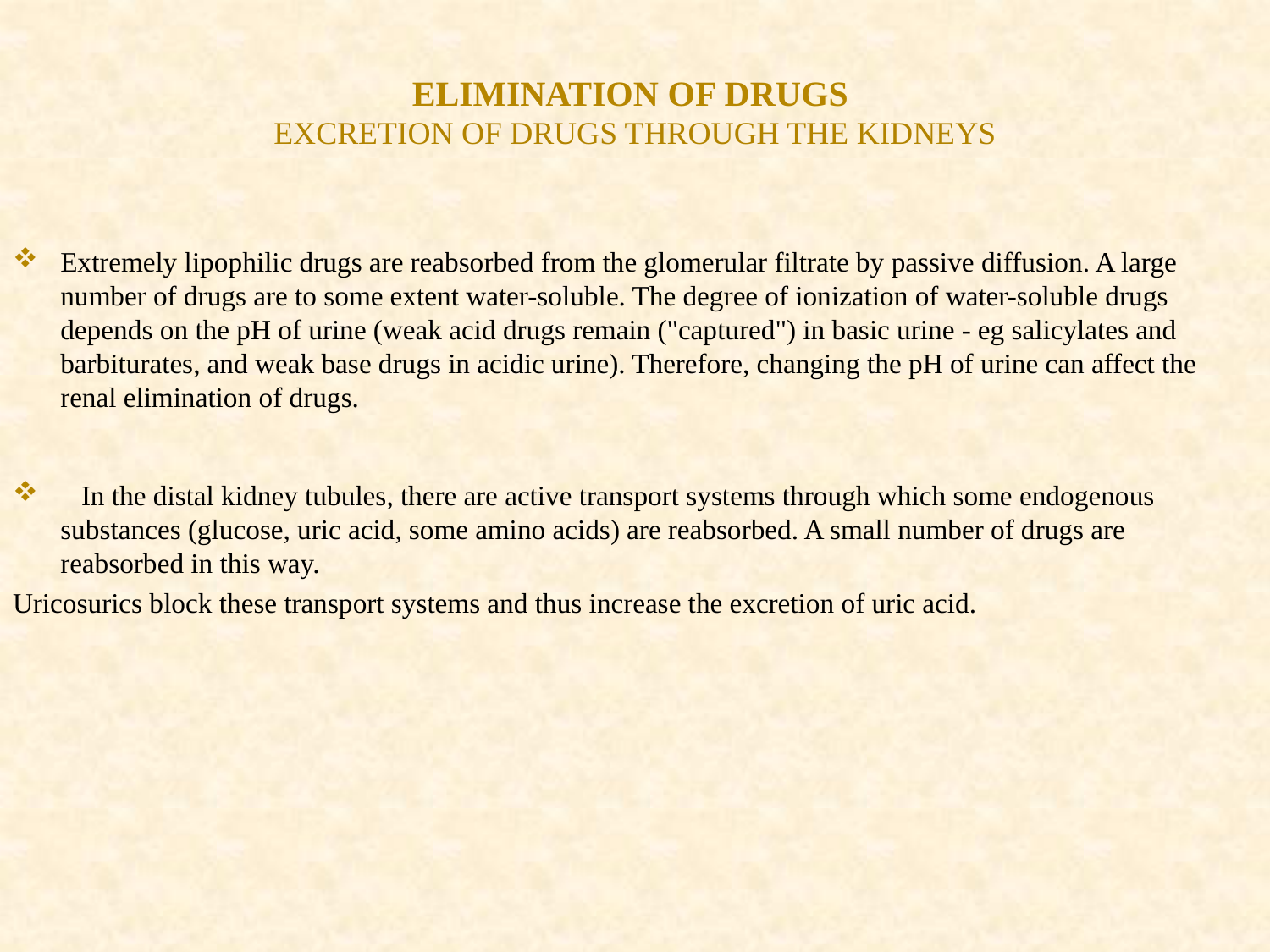

# ELIMINATION OF DRUGS EXCRETION OF DRUGS THROUGH THE KIDNEYS

Extremely lipophilic drugs are reabsorbed from the glomerular filtrate by passive diffusion. A large number of drugs are to some extent water-soluble. The degree of ionization of water-soluble drugs depends on the pH of urine (weak acid drugs remain ("captured") in basic urine - eg salicylates and barbiturates, and weak base drugs in acidic urine). Therefore, changing the pH of urine can affect the renal elimination of drugs.

   In the distal kidney tubules, there are active transport systems through which some endogenous substances (glucose, uric acid, some amino acids) are reabsorbed. A small number of drugs are reabsorbed in this way.
Uricosurics block these transport systems and thus increase the excretion of uric acid.